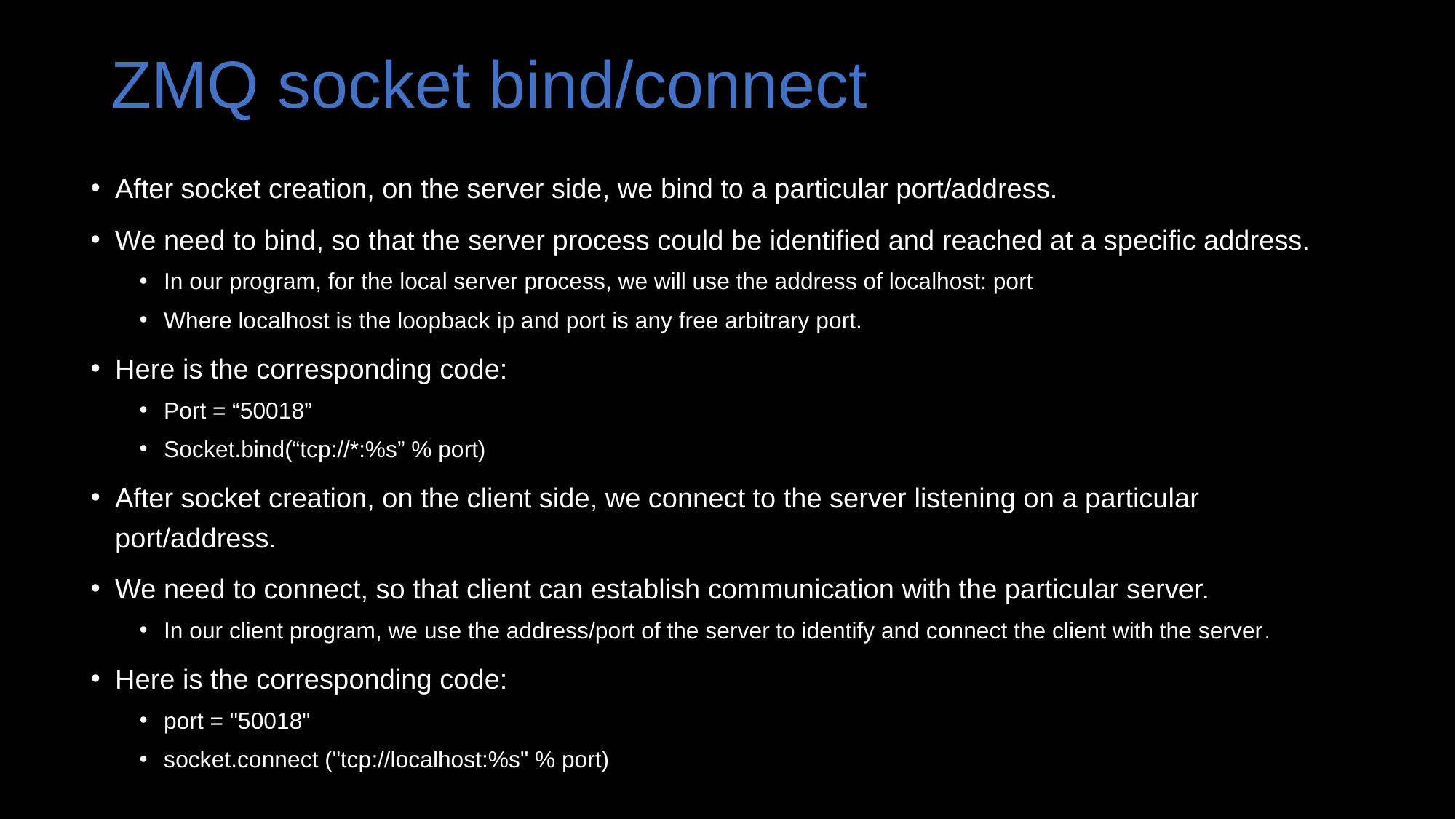

# ZMQ socket bind/connect
After socket creation, on the server side, we bind to a particular port/address.
We need to bind, so that the server process could be identified and reached at a specific address.
In our program, for the local server process, we will use the address of localhost: port
Where localhost is the loopback ip and port is any free arbitrary port.
Here is the corresponding code:
Port = “50018”
Socket.bind(“tcp://*:%s” % port)
After socket creation, on the client side, we connect to the server listening on a particular port/address.
We need to connect, so that client can establish communication with the particular server.
In our client program, we use the address/port of the server to identify and connect the client with the server.
Here is the corresponding code:
port = "50018"
socket.connect ("tcp://localhost:%s" % port)